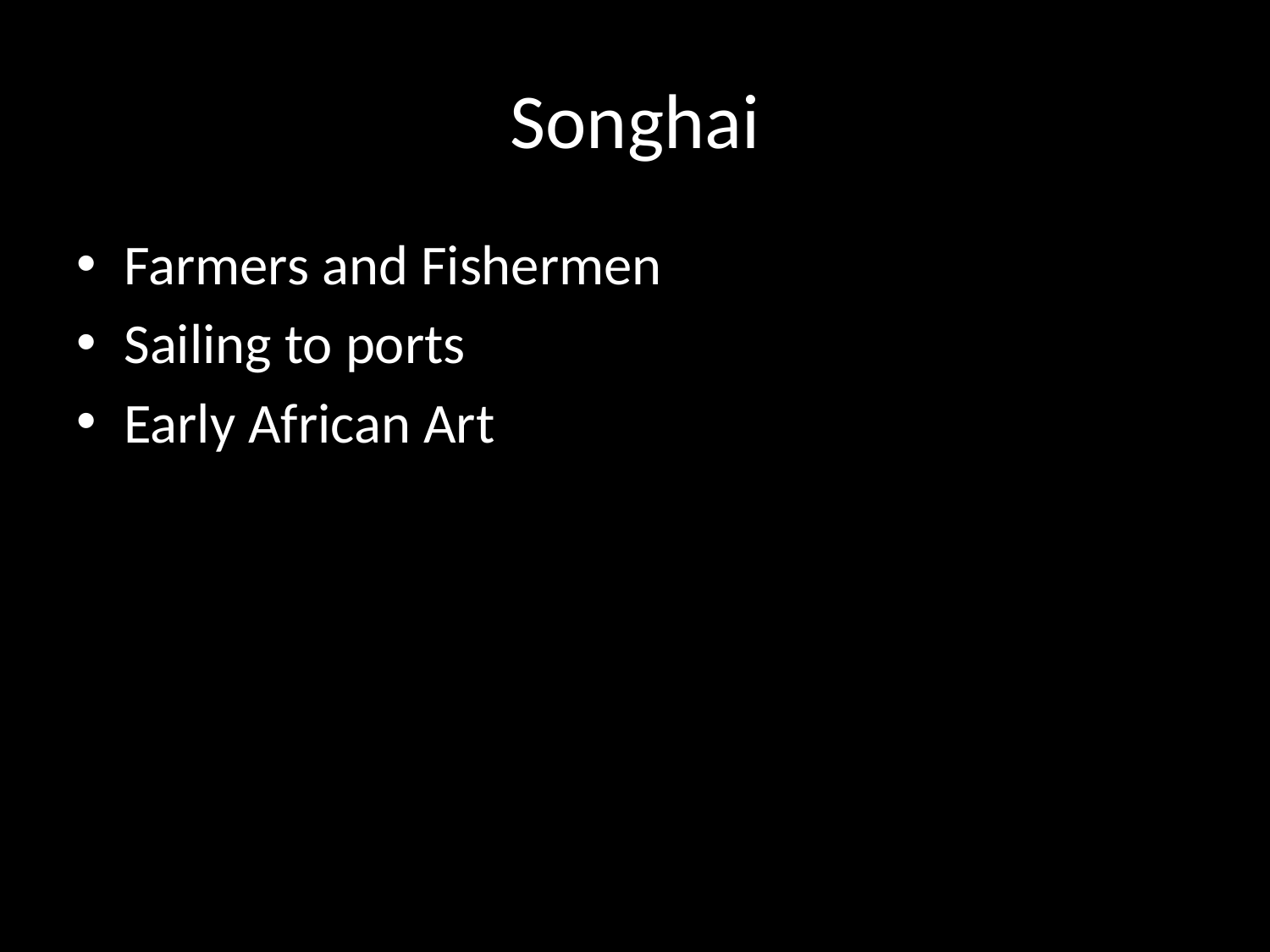

# Songhai
Farmers and Fishermen
Sailing to ports
Early African Art